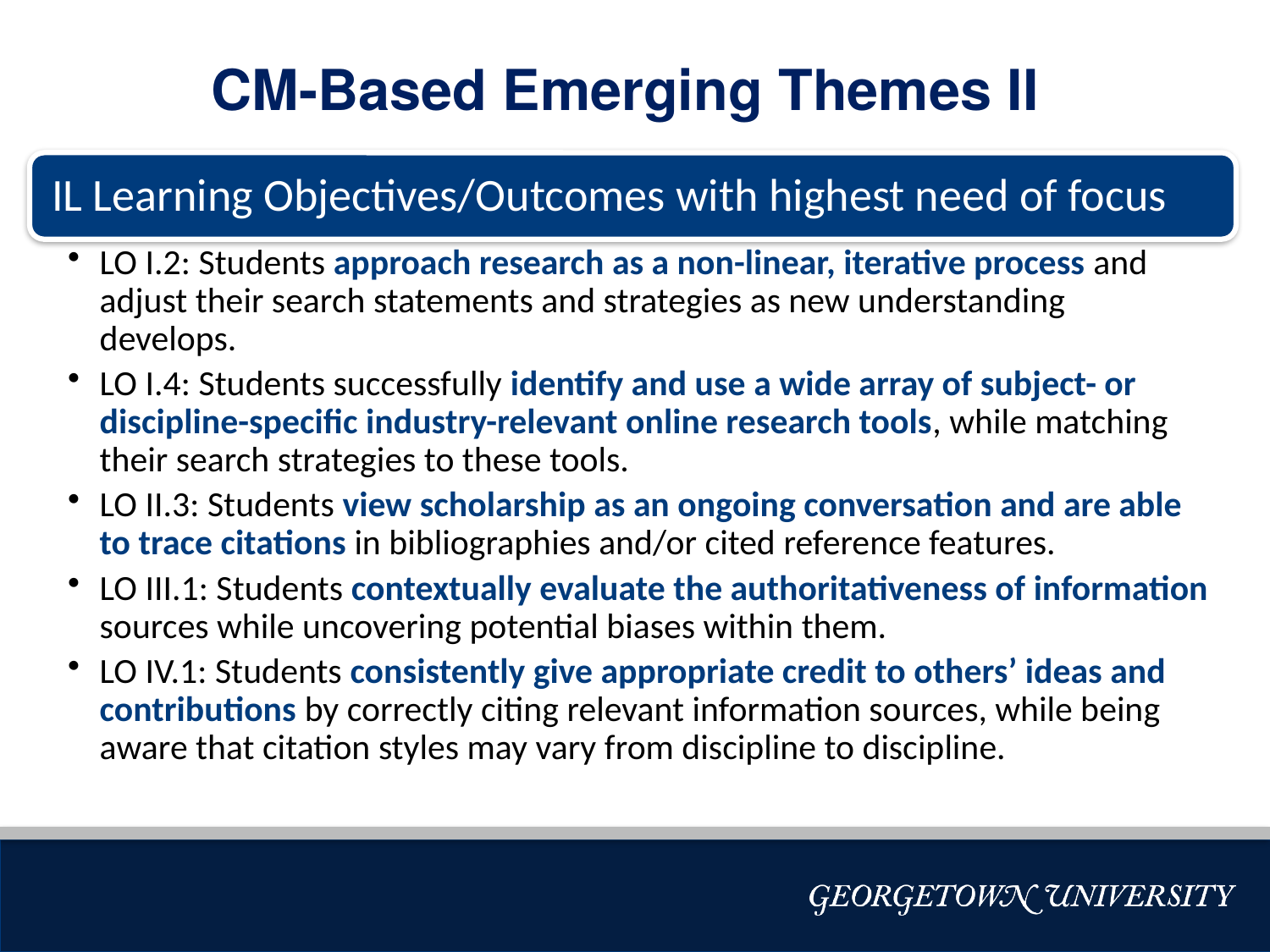

# CM-Based Emerging Themes II
IL Learning Objectives/Outcomes with highest need of focus
LO I.2: Students approach research as a non-linear, iterative process and adjust their search statements and strategies as new understanding develops.
LO I.4: Students successfully identify and use a wide array of subject- or discipline-specific industry-relevant online research tools, while matching their search strategies to these tools.
LO II.3: Students view scholarship as an ongoing conversation and are able to trace citations in bibliographies and/or cited reference features.
LO III.1: Students contextually evaluate the authoritativeness of information sources while uncovering potential biases within them.
LO IV.1: Students consistently give appropriate credit to others’ ideas and contributions by correctly citing relevant information sources, while being aware that citation styles may vary from discipline to discipline.